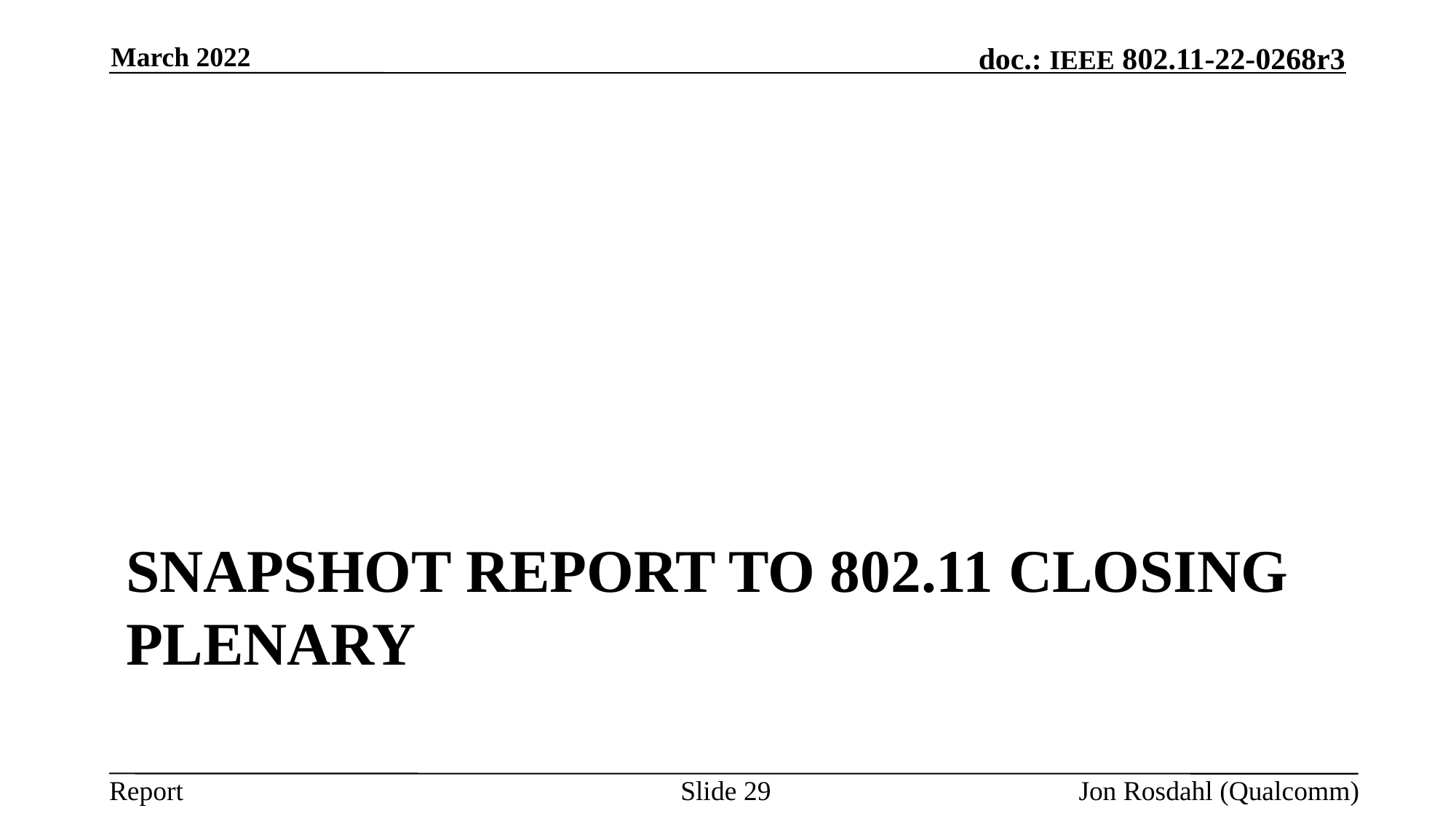

March 2022

# Snapshot Report to 802.11 closing plenary
Slide 29
Jon Rosdahl (Qualcomm)